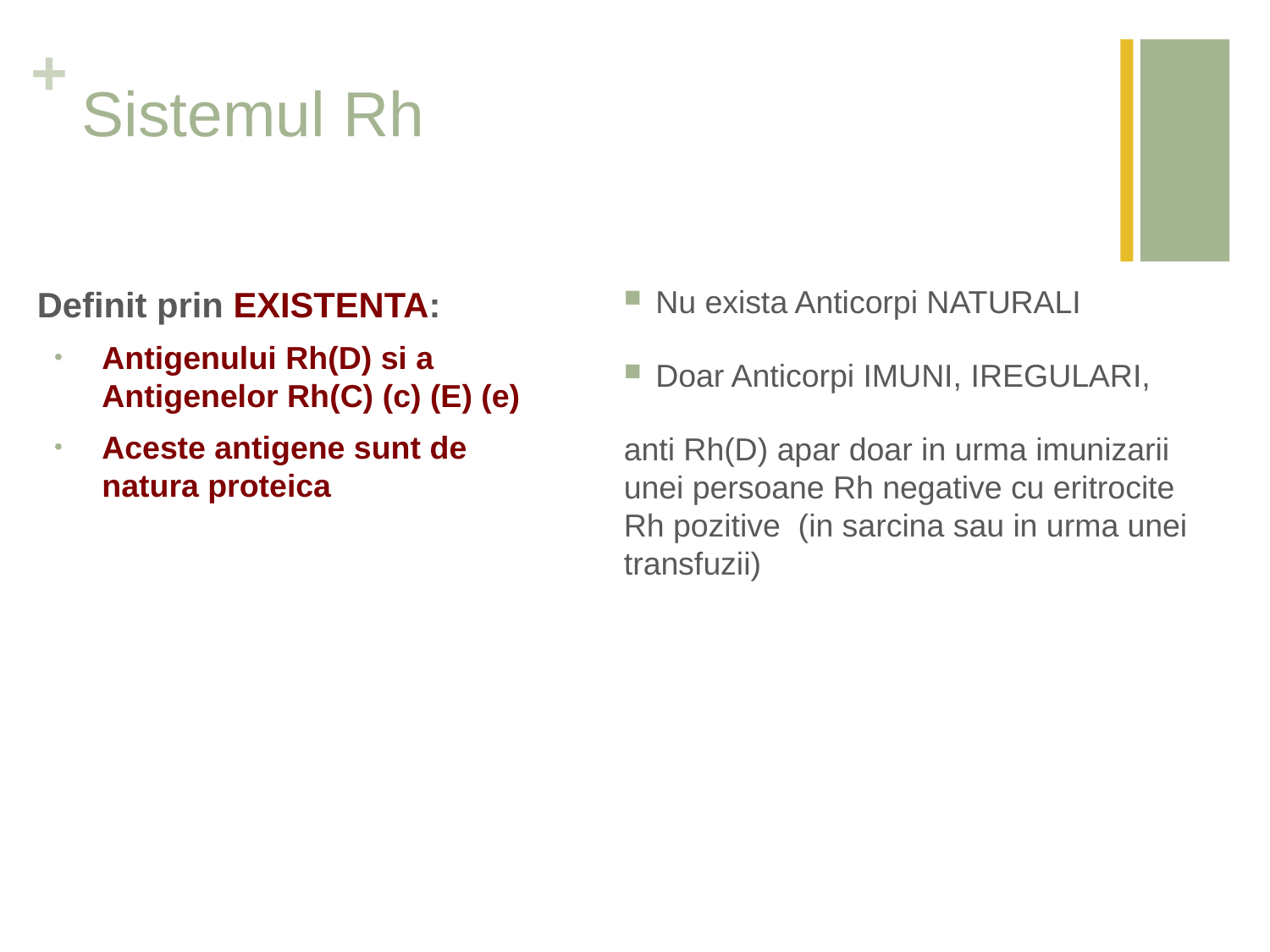

# Sistemul Rh
Definit prin EXISTENTA:
Antigenului Rh(D) si a Antigenelor Rh(C) (c) (E) (e)
Aceste antigene sunt de natura proteica
Nu exista Anticorpi NATURALI
Doar Anticorpi IMUNI, IREGULARI,
anti Rh(D) apar doar in urma imunizarii unei persoane Rh negative cu eritrocite Rh pozitive  (in sarcina sau in urma unei transfuzii)